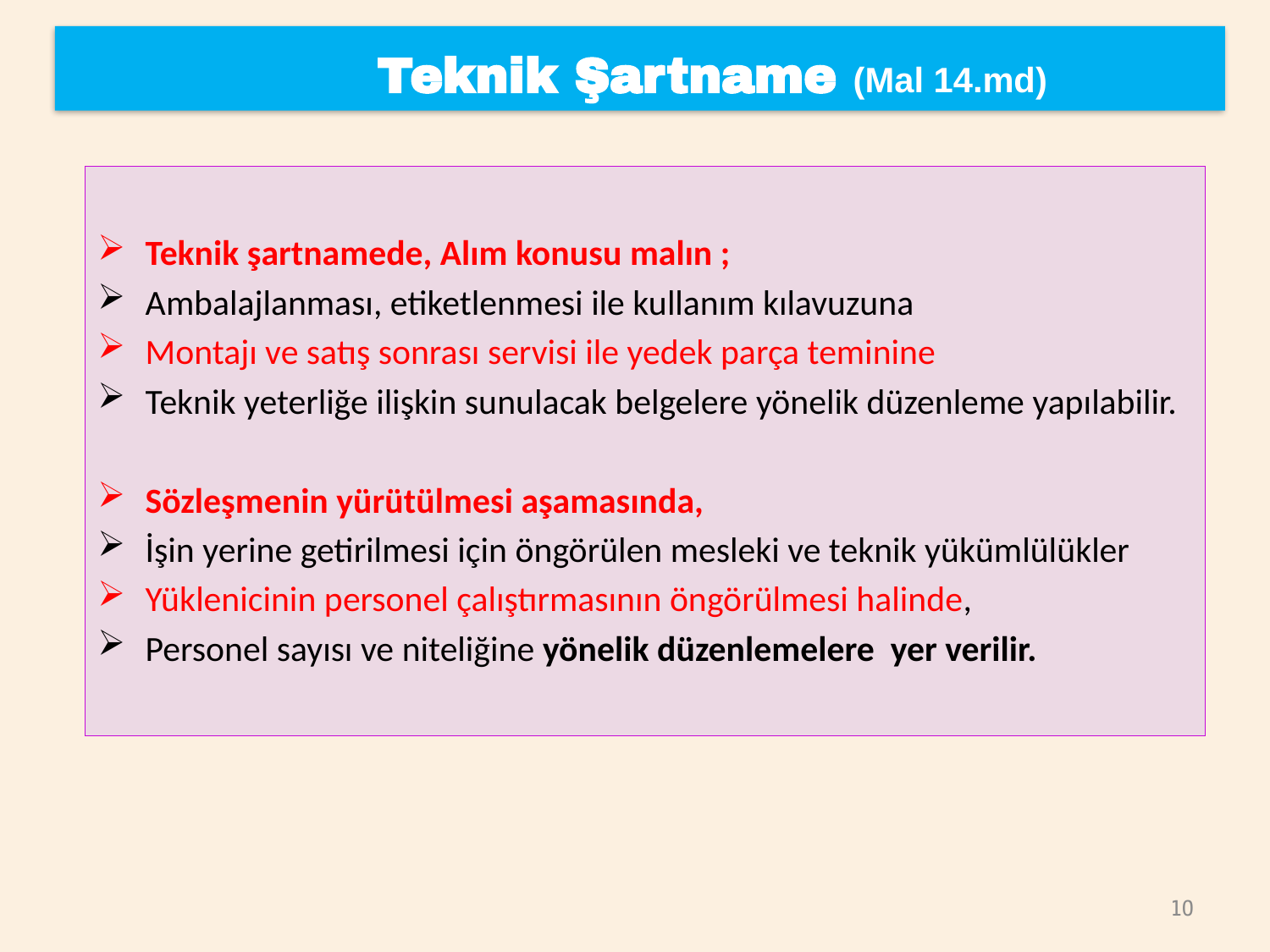

Teknik Şartname (Mal 14.md)

Teknik şartnamede, Alım konusu malın ;
Ambalajlanması, etiketlenmesi ile kullanım kılavuzuna
Montajı ve satış sonrası servisi ile yedek parça teminine
Teknik yeterliğe ilişkin sunulacak belgelere yönelik düzenleme yapılabilir.

Sözleşmenin yürütülmesi aşamasında,
İşin yerine getirilmesi için öngörülen mesleki ve teknik yükümlülükler
Yüklenicinin personel çalıştırmasının öngörülmesi halinde,
Personel sayısı ve niteliğine yönelik düzenlemelere  yer verilir.

10